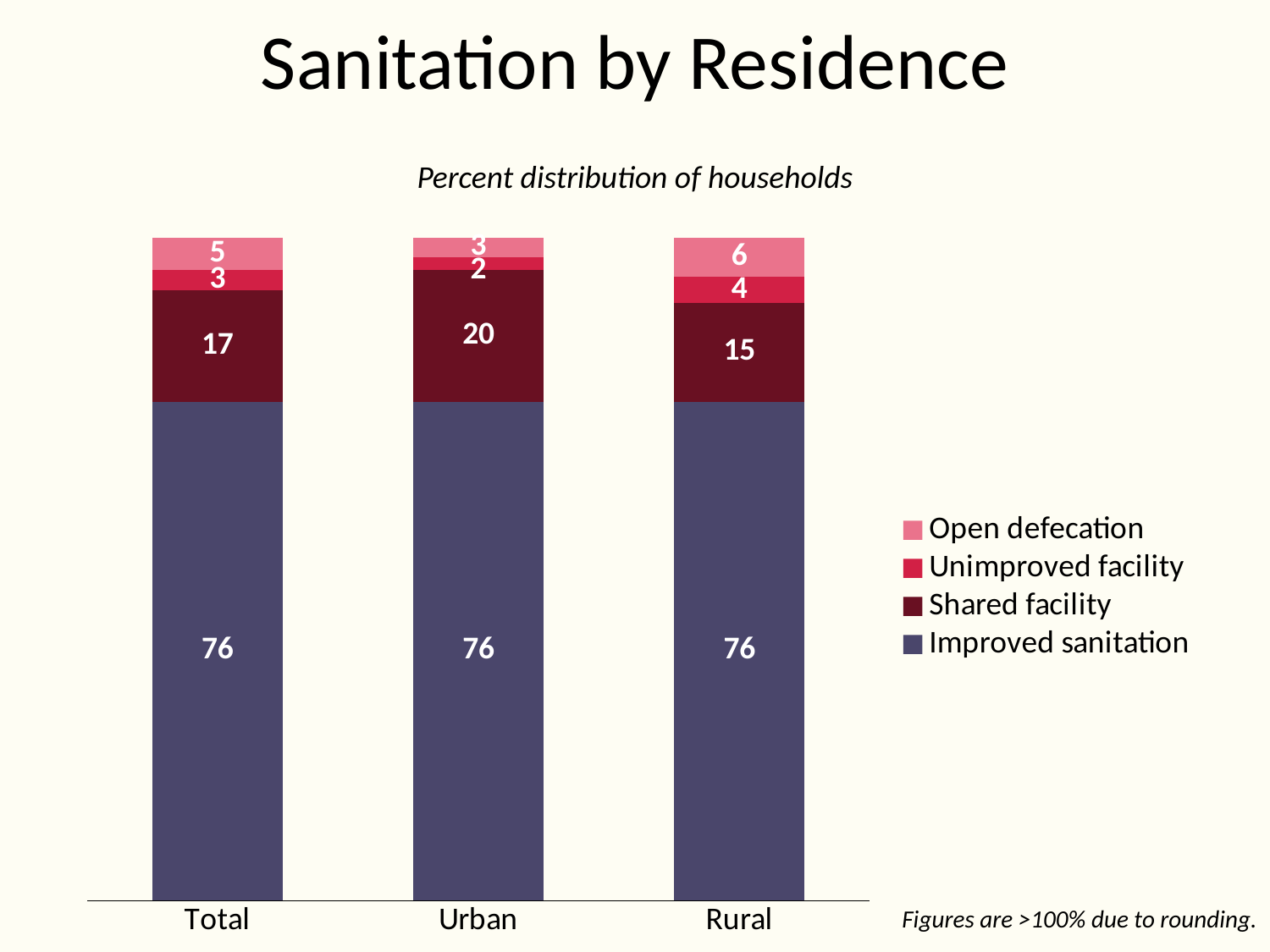

# Sanitation by Residence
Percent distribution of households

### Chart

| Category | Improved sanitation | Shared facility | Unimproved facility | Open defecation |
|---|---|---|---|---|
| Total | 76.0 | 17.0 | 3.0 | 5.0 |
| Urban | 76.0 | 20.0 | 2.0 | 3.0 |
| Rural | 76.0 | 15.0 | 4.0 | 6.0 |
Figures are >100% due to rounding.